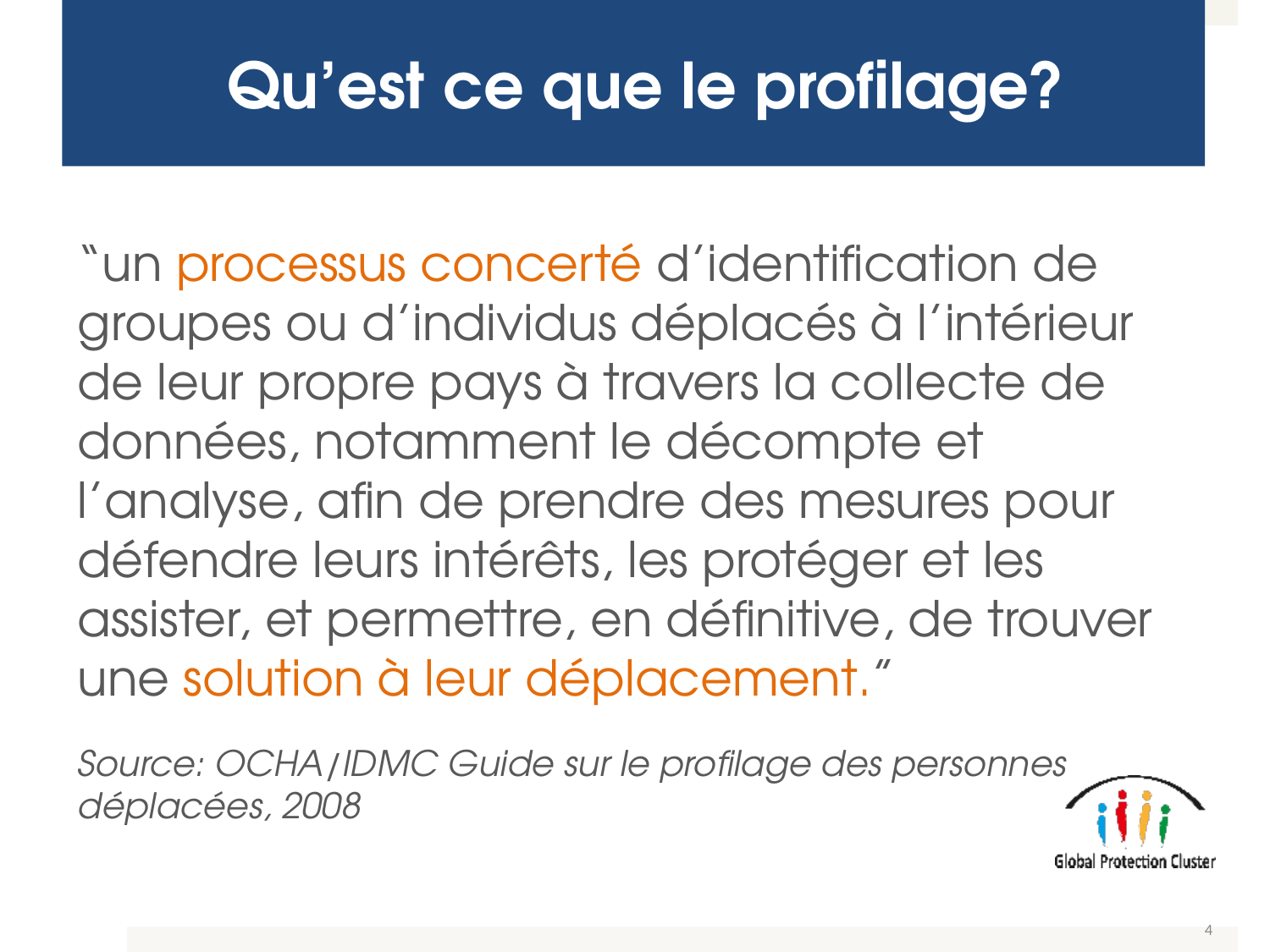

# Qu’est ce que le profilage?
“un processus concerté d’identification de groupes ou d’individus déplacés à l’intérieur de leur propre pays à travers la collecte de données, notamment le décompte et l’analyse, afin de prendre des mesures pour défendre leurs intérêts, les protéger et les assister, et permettre, en définitive, de trouver une solution à leur déplacement.”
Source: OCHA/IDMC Guide sur le profilage des personnes déplacées, 2008